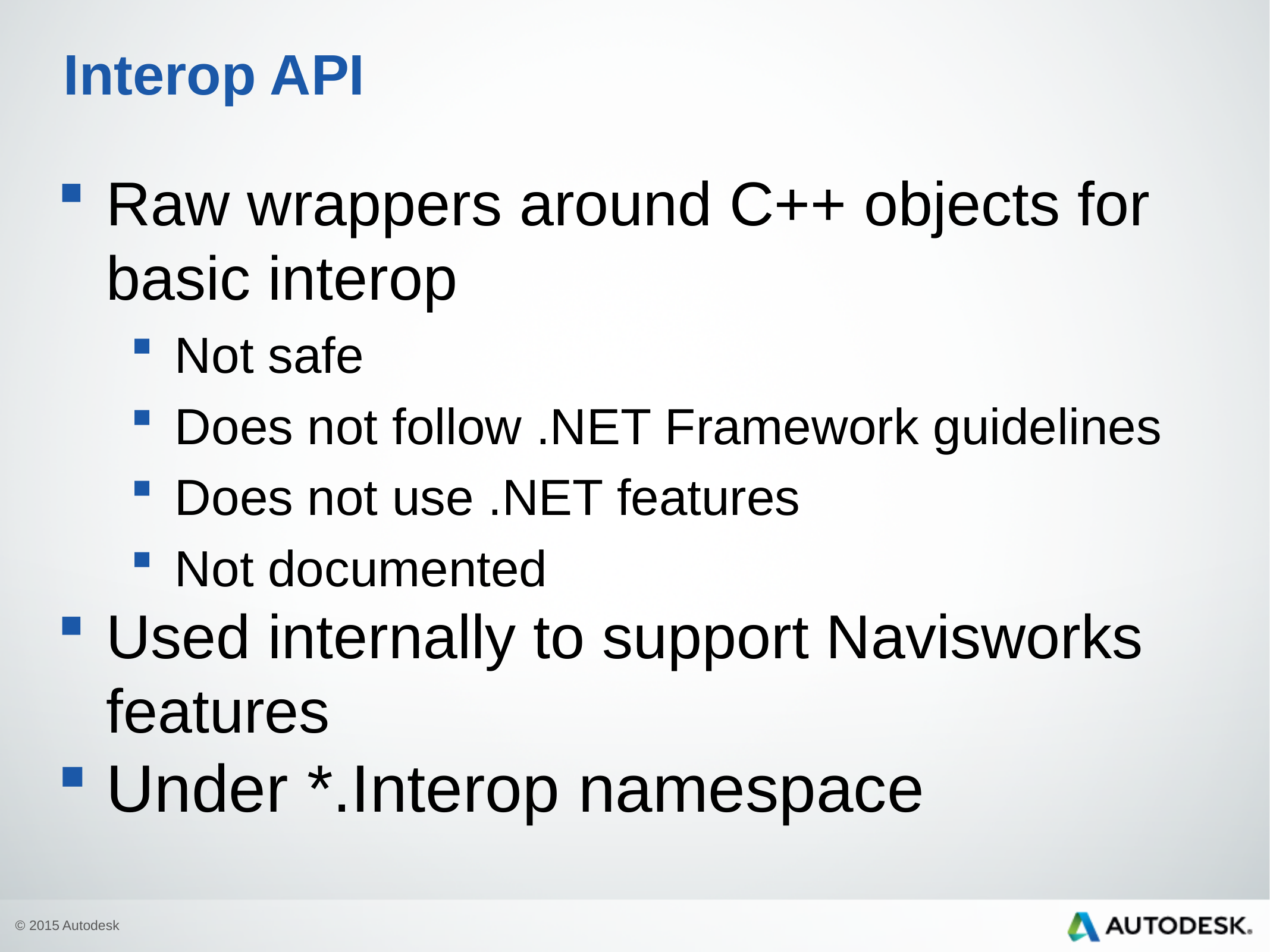

# Interop API
Raw wrappers around C++ objects for basic interop
Not safe
Does not follow .NET Framework guidelines
Does not use .NET features
Not documented
Used internally to support Navisworks features
Under *.Interop namespace